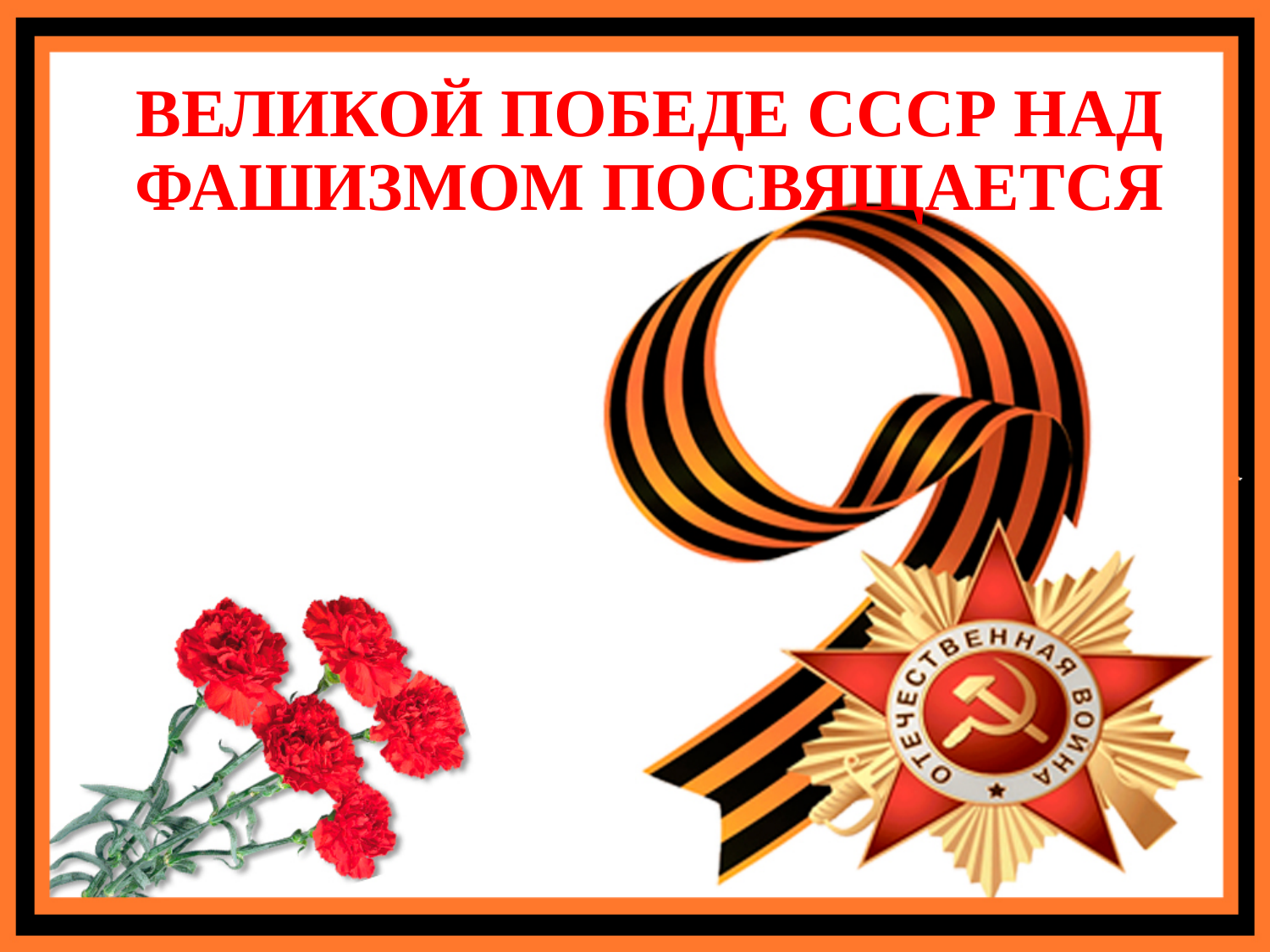

# ВЕЛИКОЙ ПОБЕДЕ СССР НАД ФАШИЗМОМ ПОСВЯЩАЕТСЯ